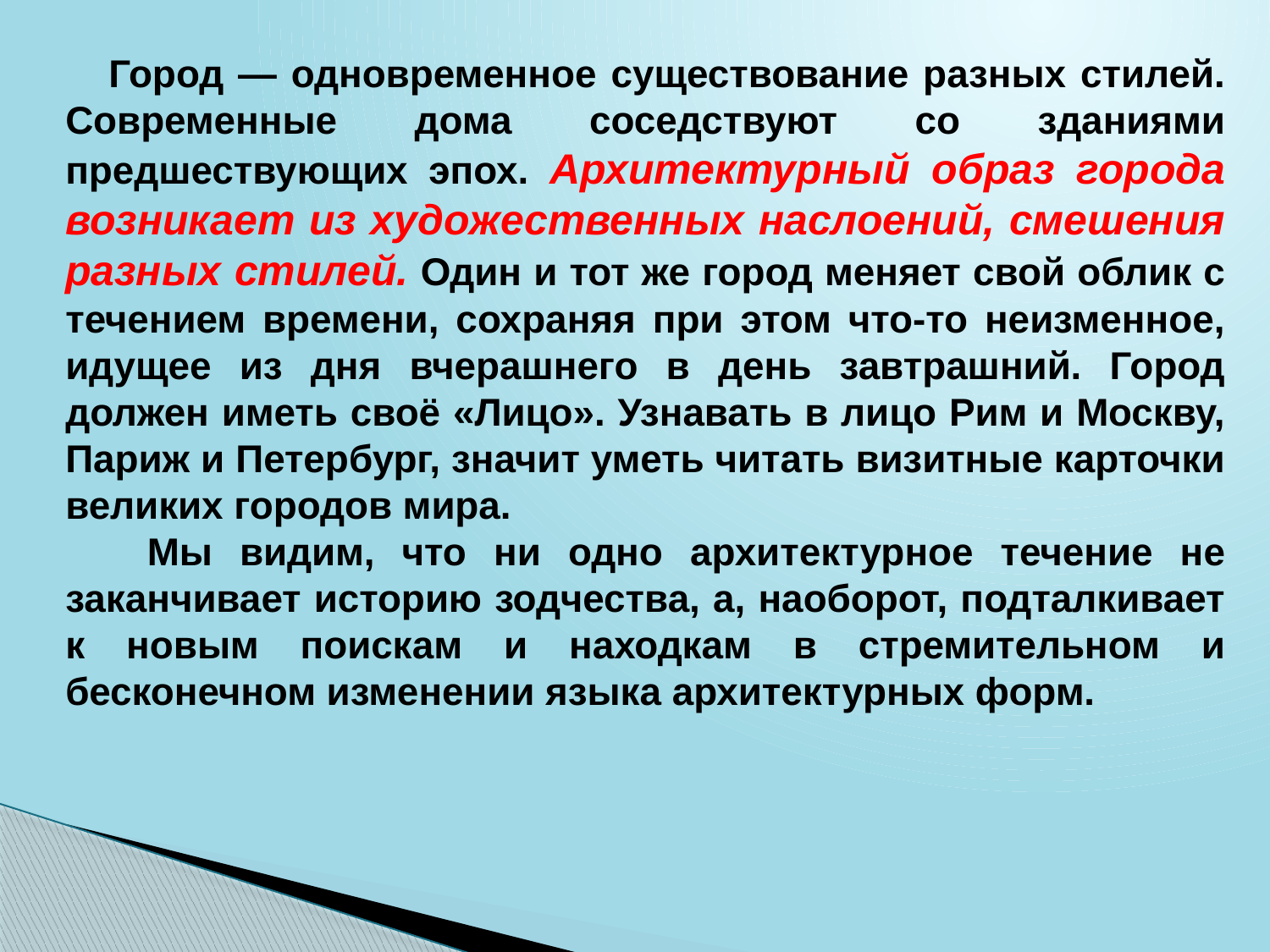

Город — одновременное существование разных стилей. Современные дома соседствуют со зданиями предшествующих эпох. Архитектурный образ города возникает из художественных наслоений, смешения разных стилей. Один и тот же город меняет свой облик с течением времени, сохраняя при этом что-то неизменное, идущее из дня вчерашнего в день завтрашний. Город должен иметь своё «Лицо». Узнавать в лицо Рим и Москву, Париж и Петербург, значит уметь читать визитные карточки великих городов мира.
   Мы видим, что ни одно архитектурное течение не заканчивает историю зодчества, а, наоборот, подталкивает к новым поискам и находкам в стремительном и бесконечном изменении языка архитектурных форм.